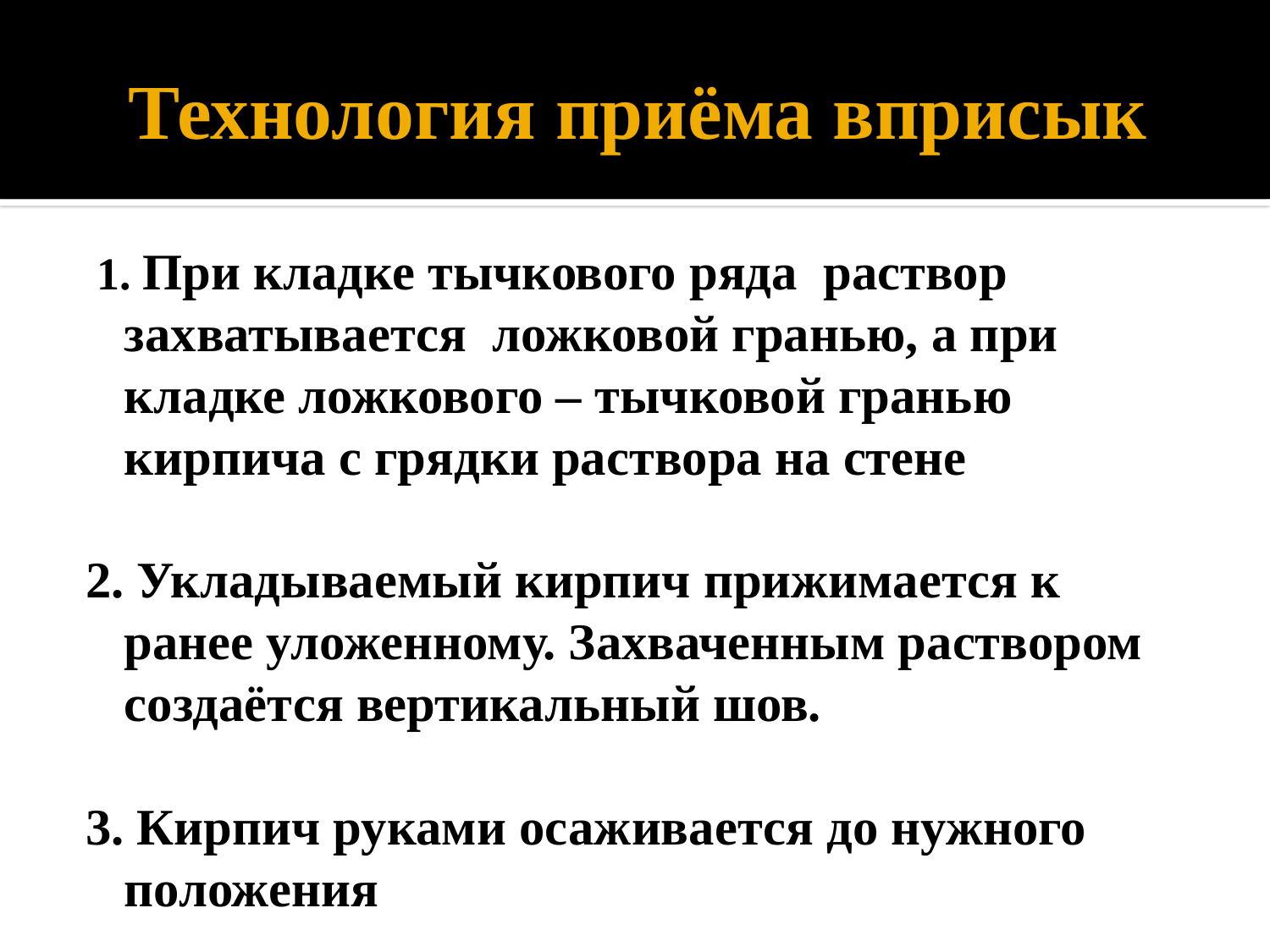

# Технология приёма вприсык
 1. При кладке тычкового ряда  раствор захватывается  ложковой гранью, а при кладке ложкового – тычковой гранью кирпича с грядки раствора на стене

2. Укладываемый кирпич прижимается к ранее уложенному. Захваченным раствором создаётся вертикальный шов.

3. Кирпич руками осаживается до нужного положения